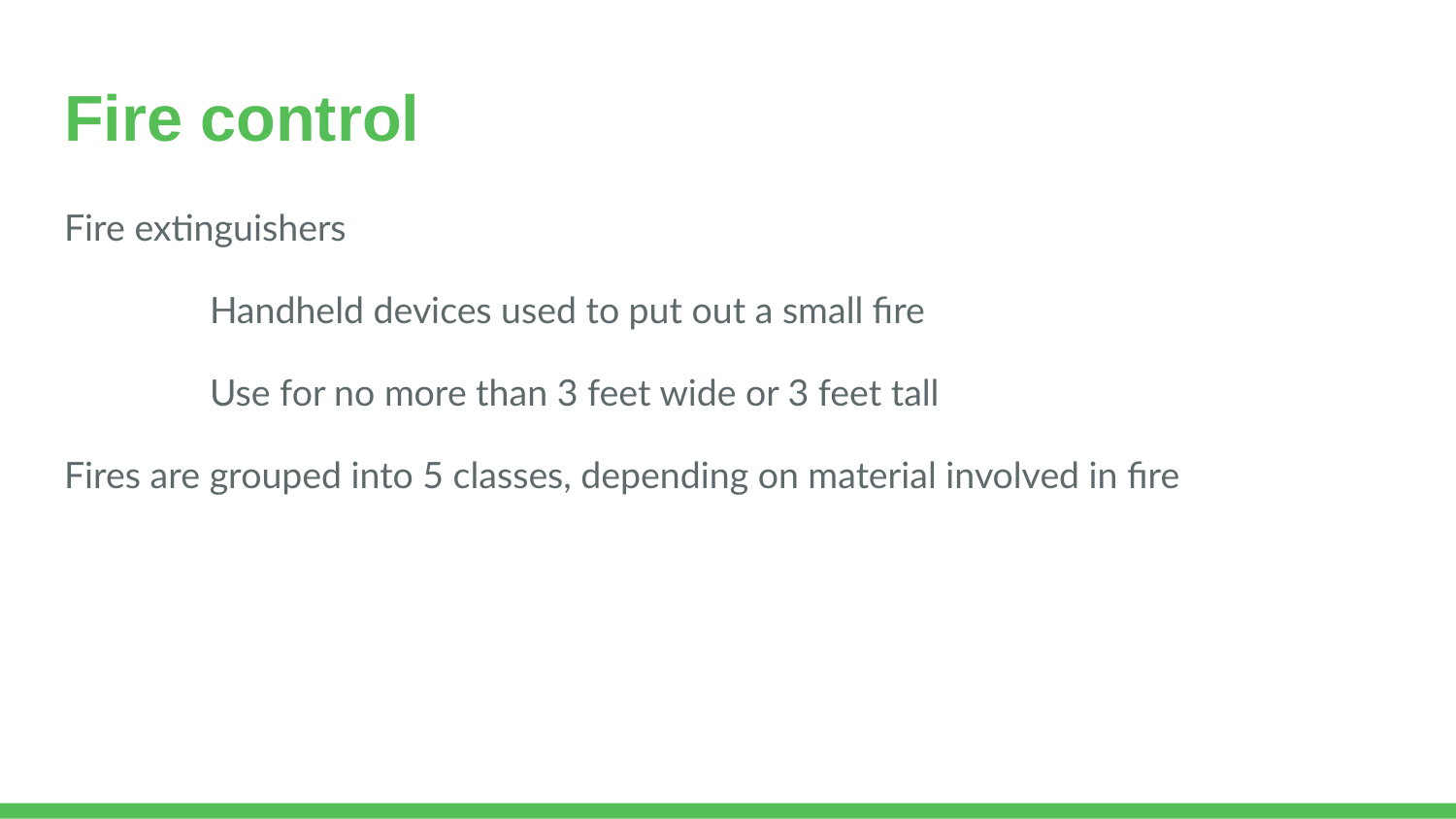

# Fire control
Fire extinguishers
	Handheld devices used to put out a small fire
	Use for no more than 3 feet wide or 3 feet tall
Fires are grouped into 5 classes, depending on material involved in fire